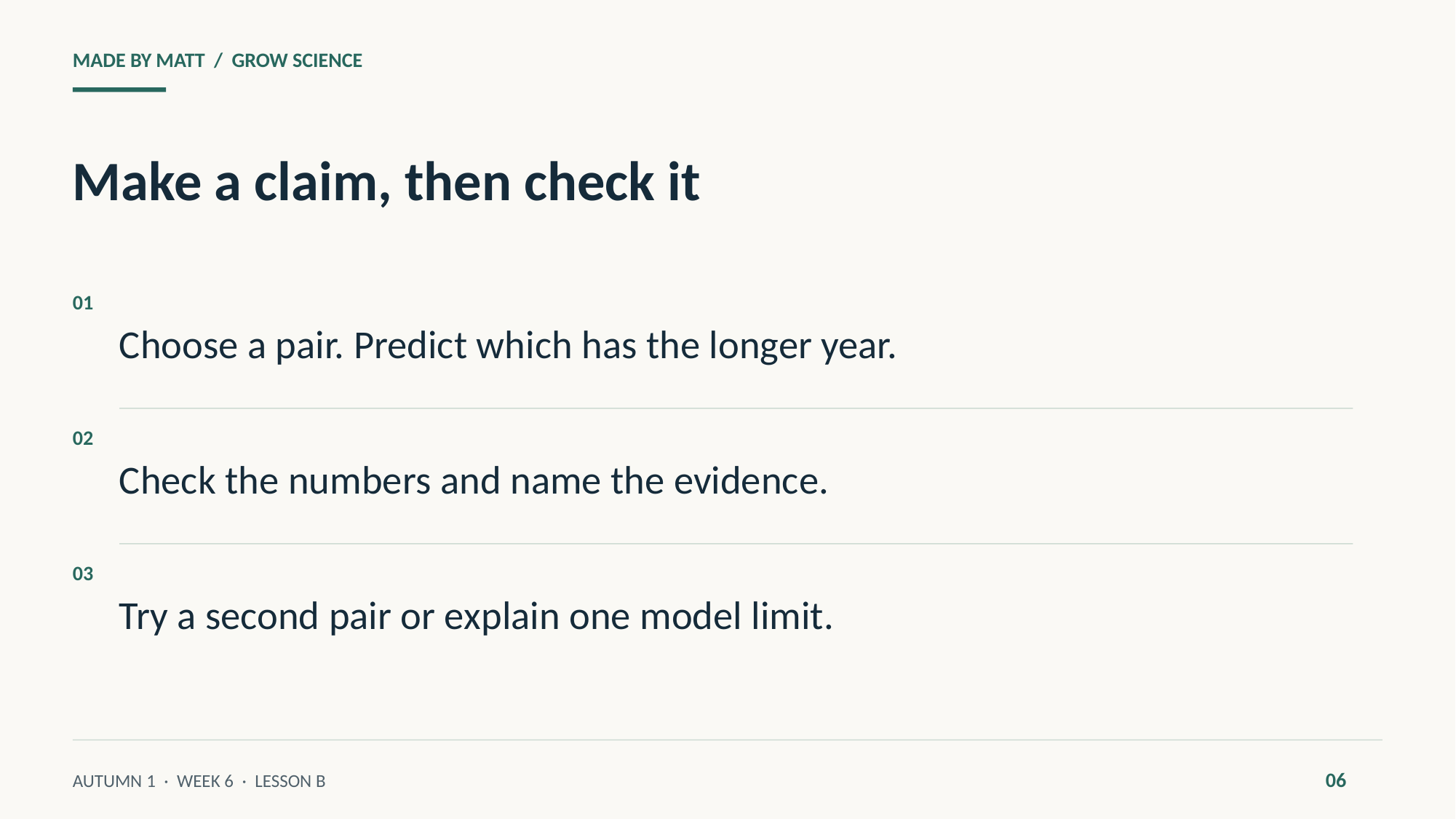

MADE BY MATT  /  GROW SCIENCE

Make a claim, then check it
Choose a pair. Predict which has the longer year.
01

Check the numbers and name the evidence.
02

Try a second pair or explain one model limit.
03

06
AUTUMN 1  ·  WEEK 6  ·  LESSON B